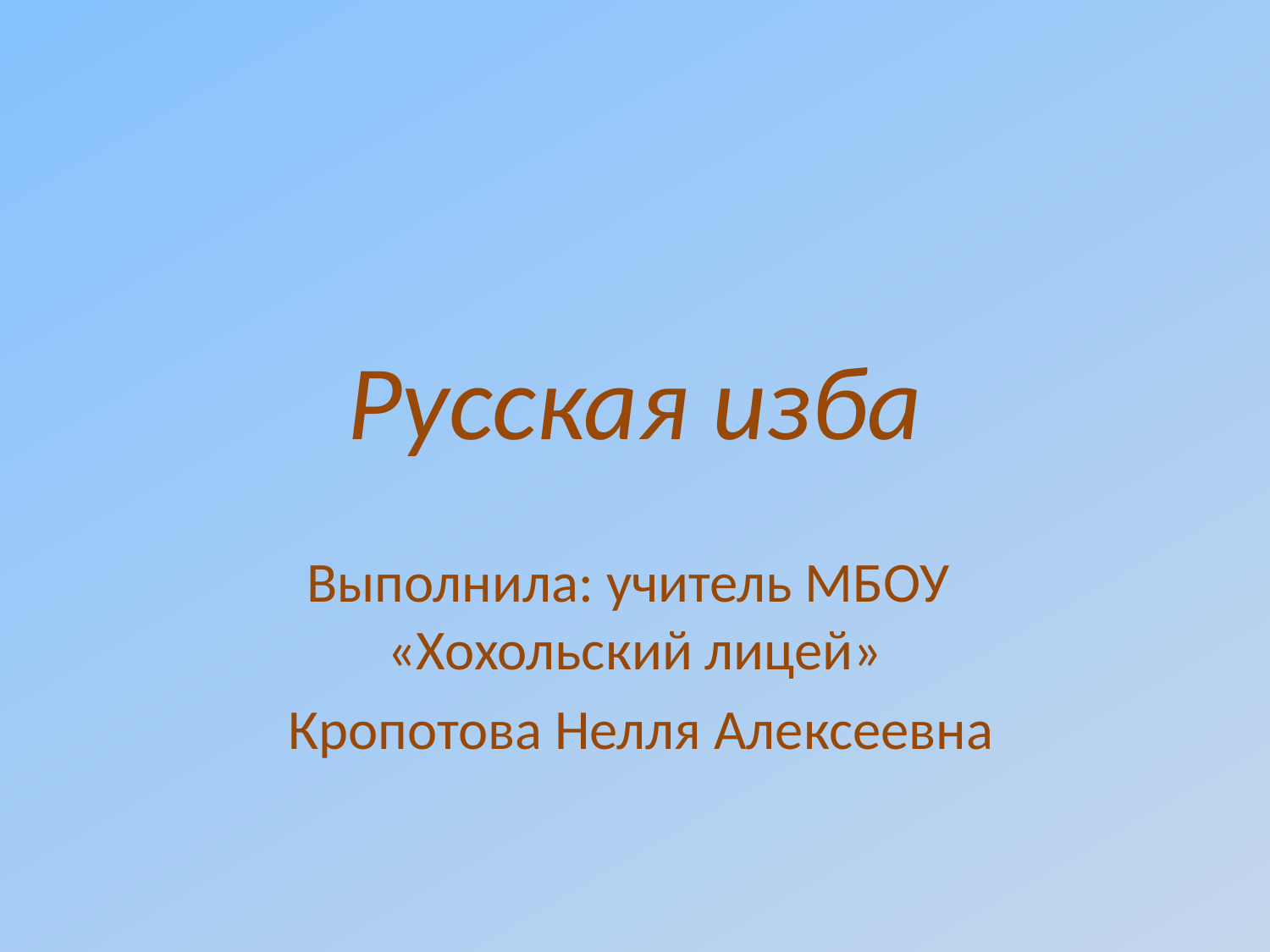

# Русская изба
Выполнила: учитель МБОУ  «Хохольский лицей»
 Кропотова Нелля Алексеевна